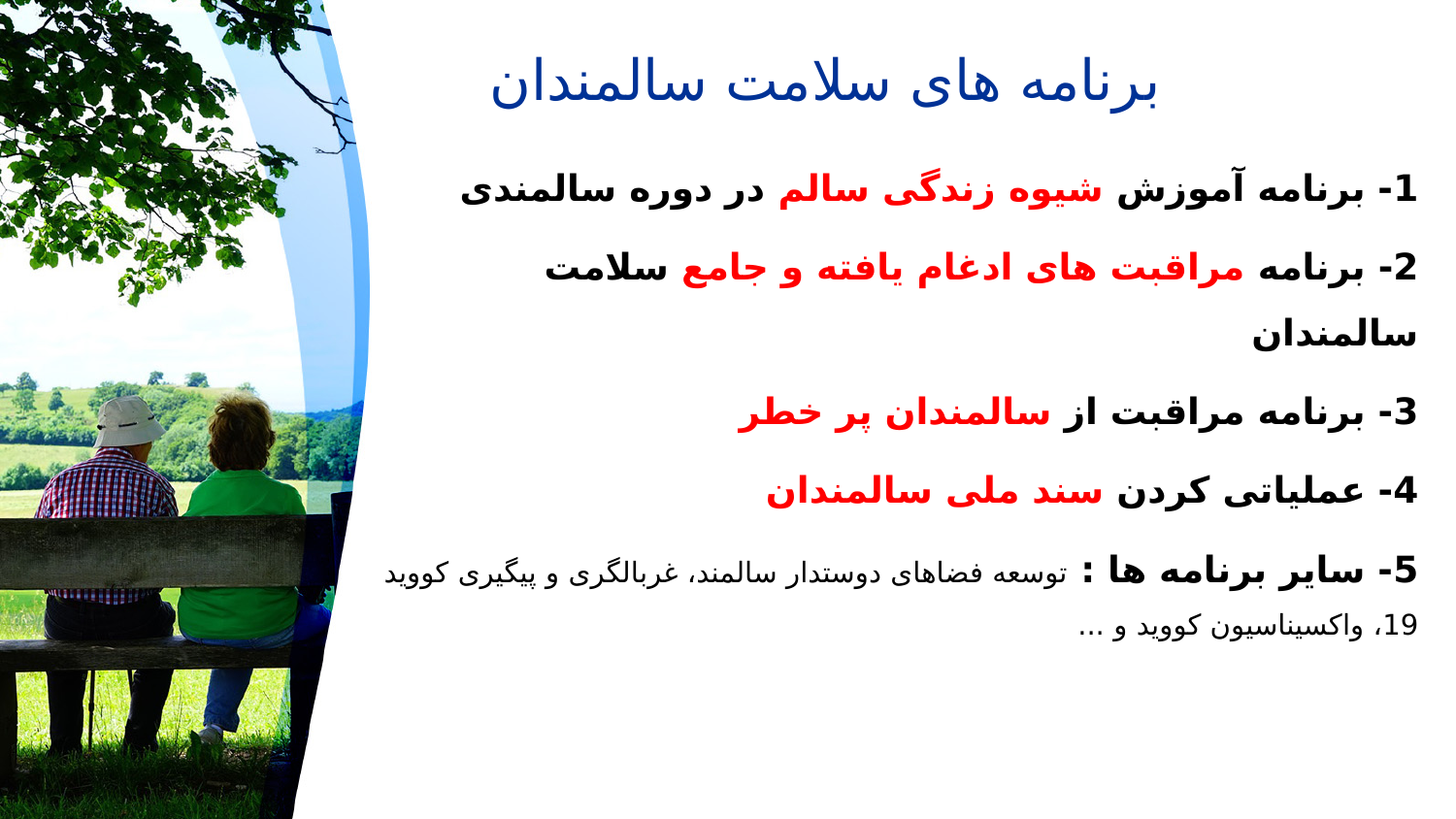

# برنامه های سلامت سالمندان
1- برنامه آموزش شیوه زندگی سالم در دوره سالمندی
2- برنامه مراقبت های ادغام یافته و جامع سلامت سالمندان
3- برنامه مراقبت از سالمندان پر خطر
4- عملیاتی کردن سند ملی سالمندان
5- سایر برنامه ها : توسعه فضاهای دوستدار سالمند، غربالگری و پیگیری کووید 19، واکسیناسیون کووید و ...